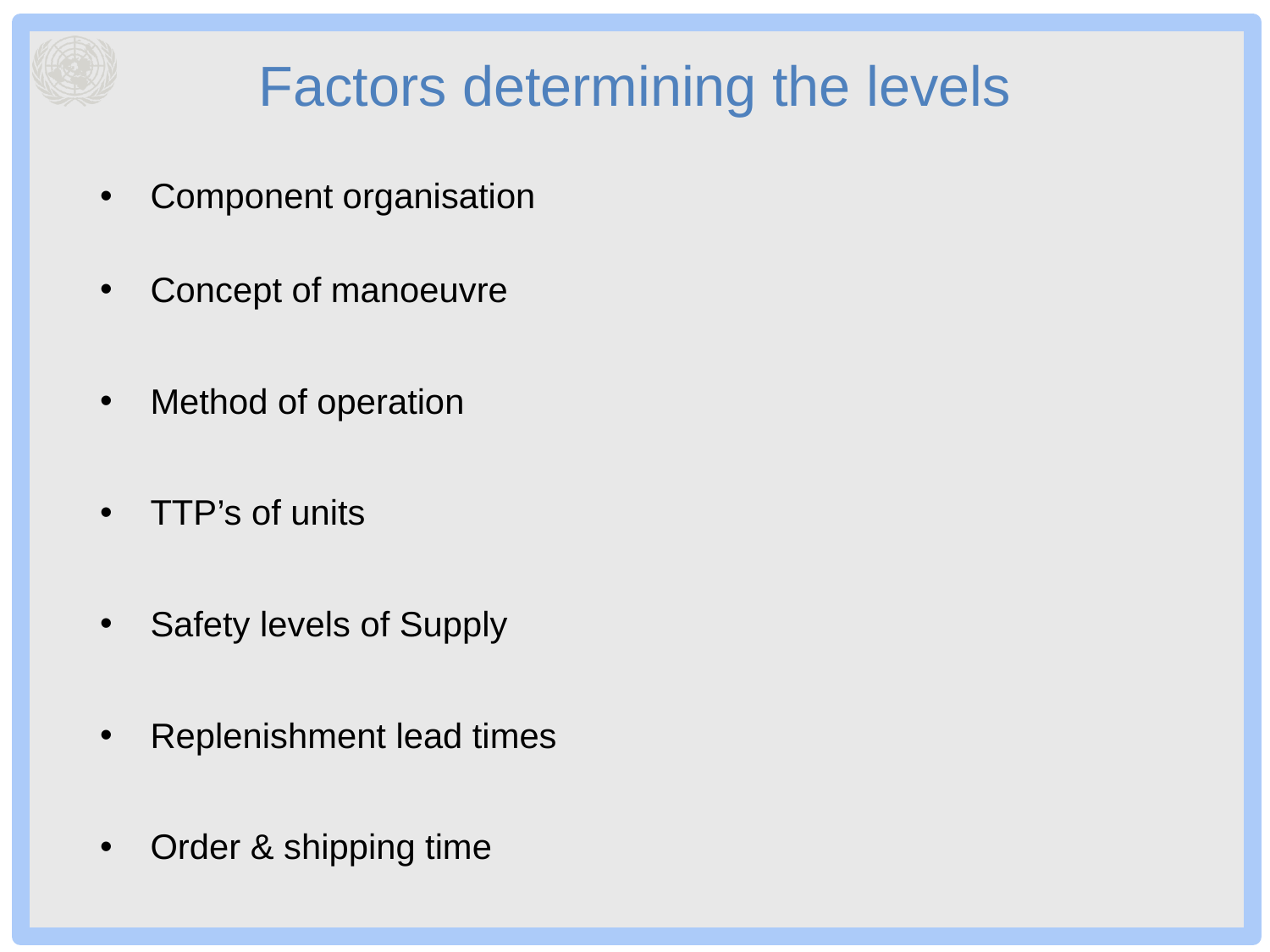

# Factors determining the levels
Component organisation

Concept of manoeuvre

Method of operation

TTP’s of units

Safety levels of Supply

Replenishment lead times

Order & shipping time